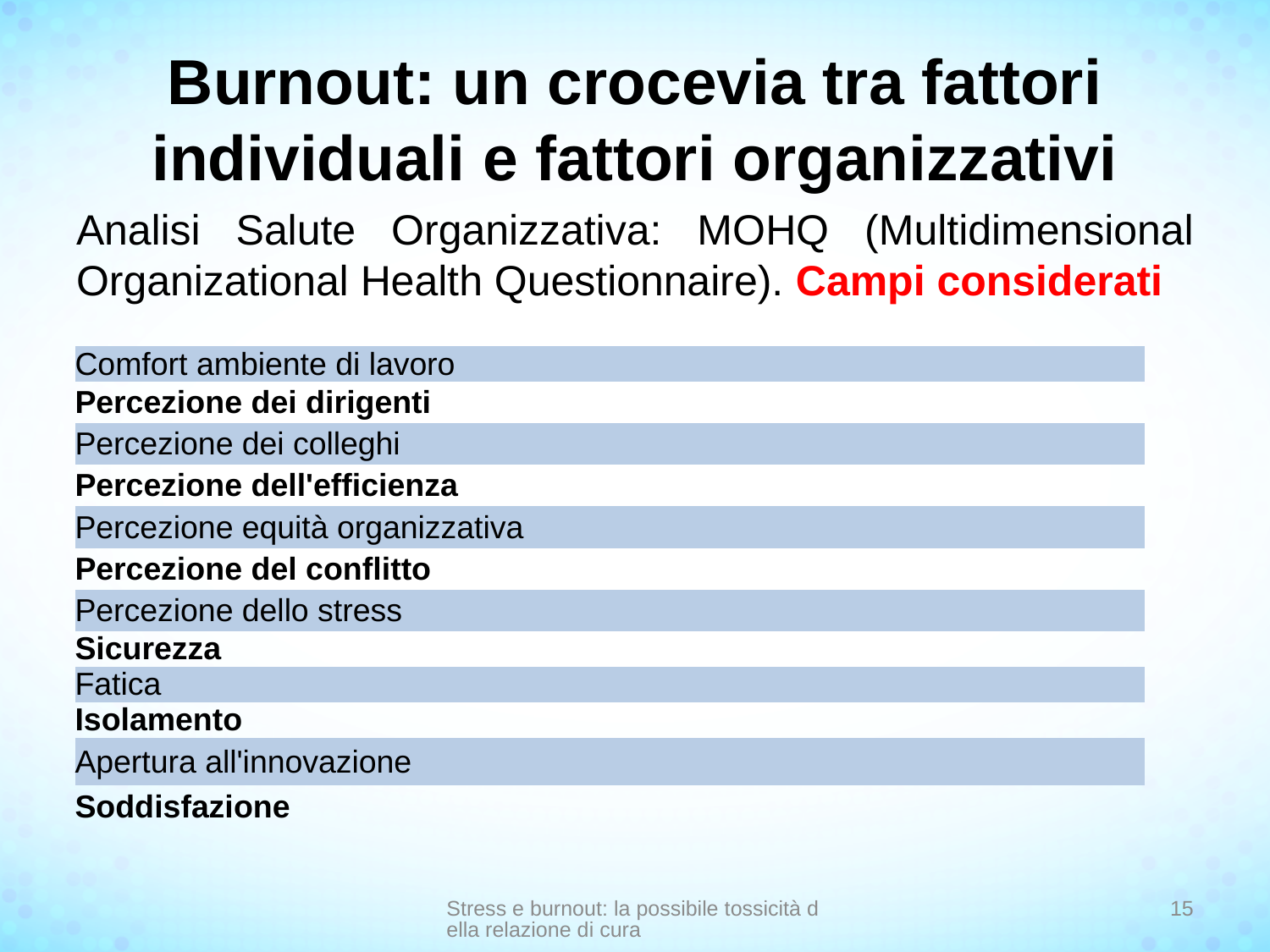

# Burnout: un crocevia tra fattori individuali e fattori organizzativi
Analisi Salute Organizzativa: MOHQ (Multidimensional Organizational Health Questionnaire). Campi considerati

| Comfort ambiente di lavoro |
| --- |
| Percezione dei dirigenti |
| Percezione dei colleghi |
| Percezione dell'efficienza |
| Percezione equità organizzativa |
| Percezione del conflitto |
| Percezione dello stress |
| Sicurezza |
| Fatica |
| Isolamento |
| Apertura all'innovazione |
| Soddisfazione |
Stress e burnout: la possibile tossicità della relazione di cura
15